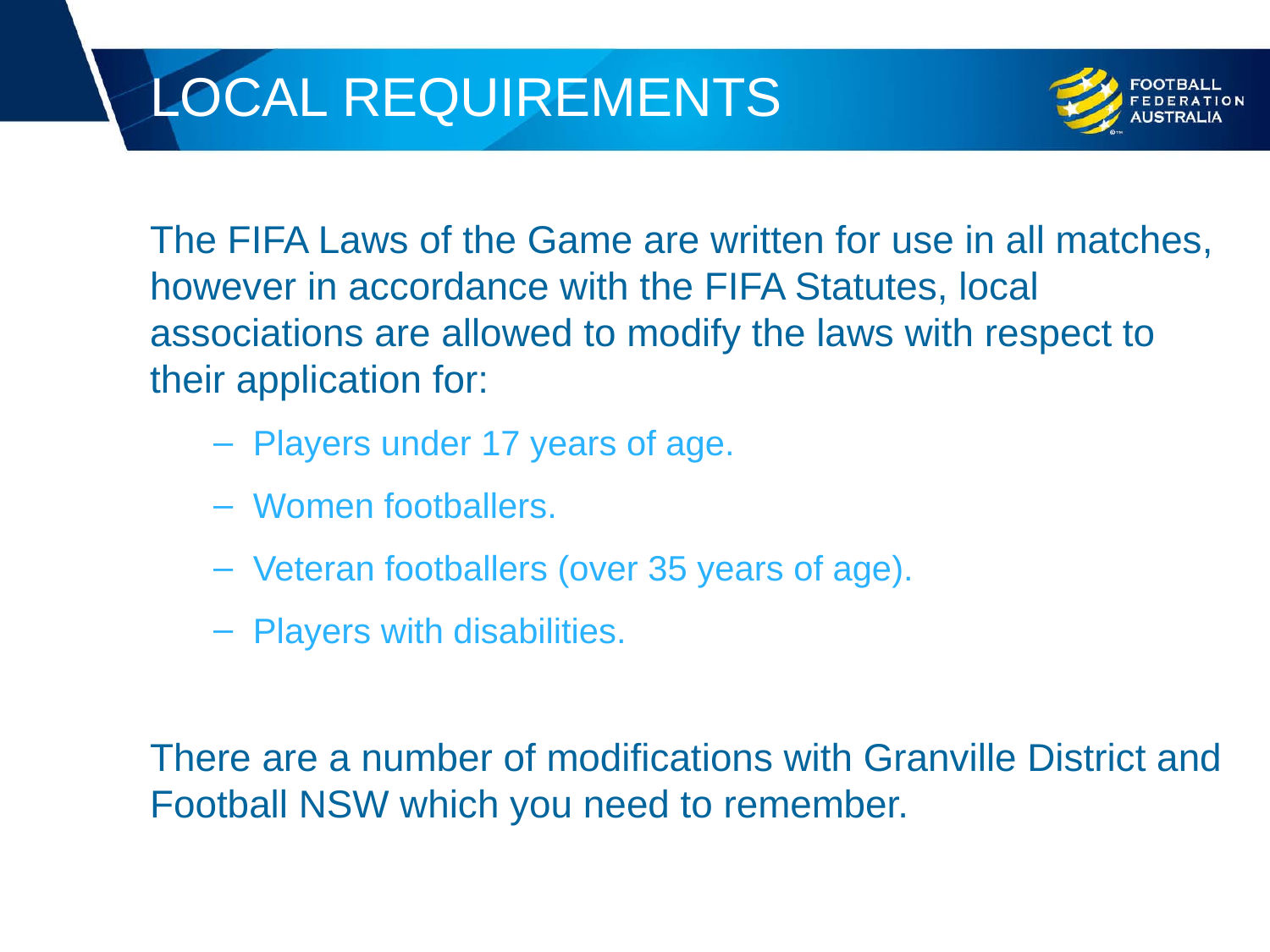

# LOCAL REQUIREMENTS
The FIFA Laws of the Game are written for use in all matches, however in accordance with the FIFA Statutes, local associations are allowed to modify the laws with respect to their application for:
Players under 17 years of age.
Women footballers.
Veteran footballers (over 35 years of age).
Players with disabilities.

There are a number of modifications with Granville District and Football NSW which you need to remember.